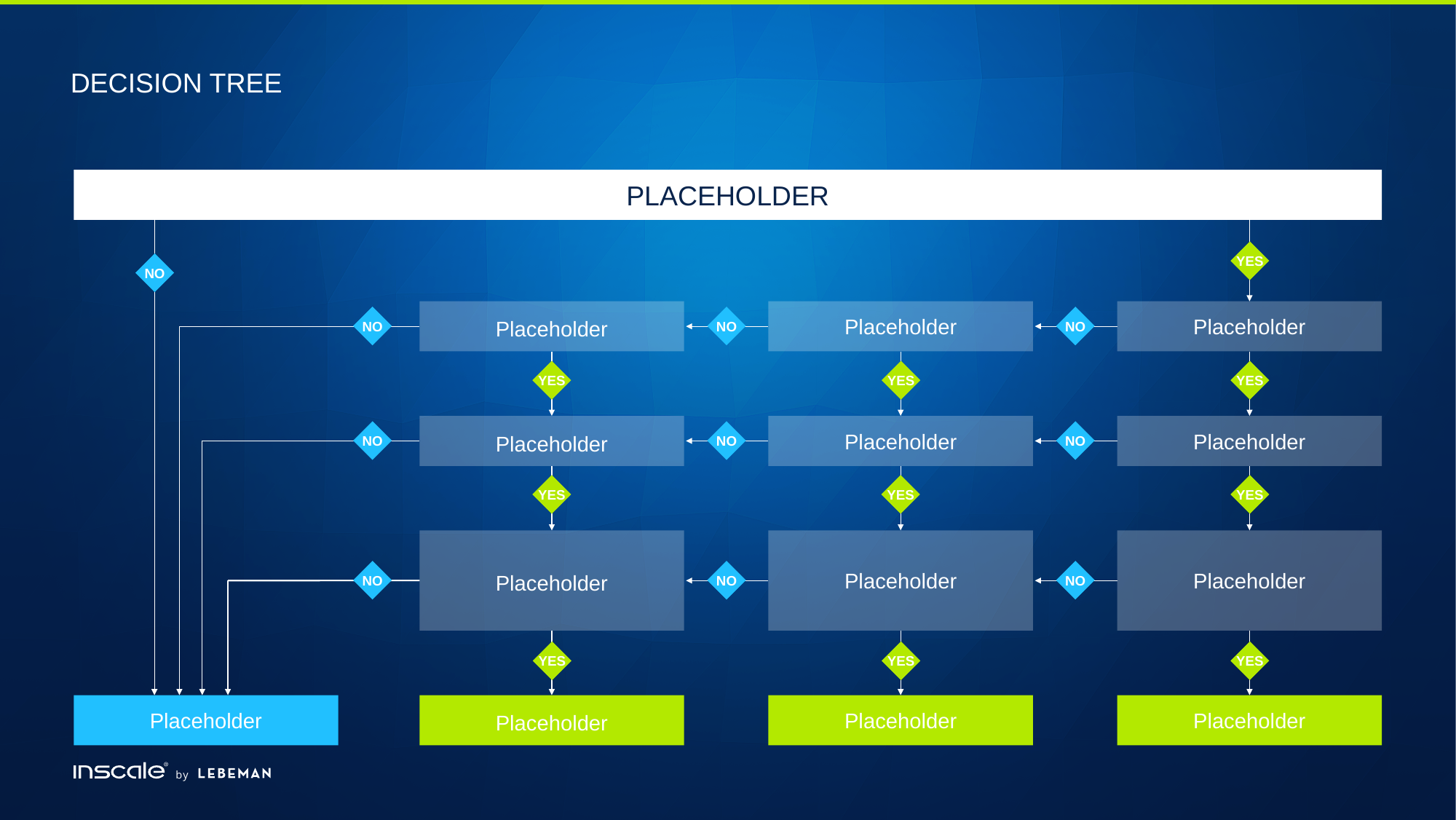

# Decision Tree

placeholder
yes
no
Placeholder
Placeholder
Placeholder
no
no
no
yes
yes
yes
Placeholder
Placeholder
Placeholder
no
no
no
yes
yes
yes
Placeholder
Placeholder
Placeholder
no
no
no
yes
yes
yes
Placeholder
Placeholder
Placeholder
Placeholder